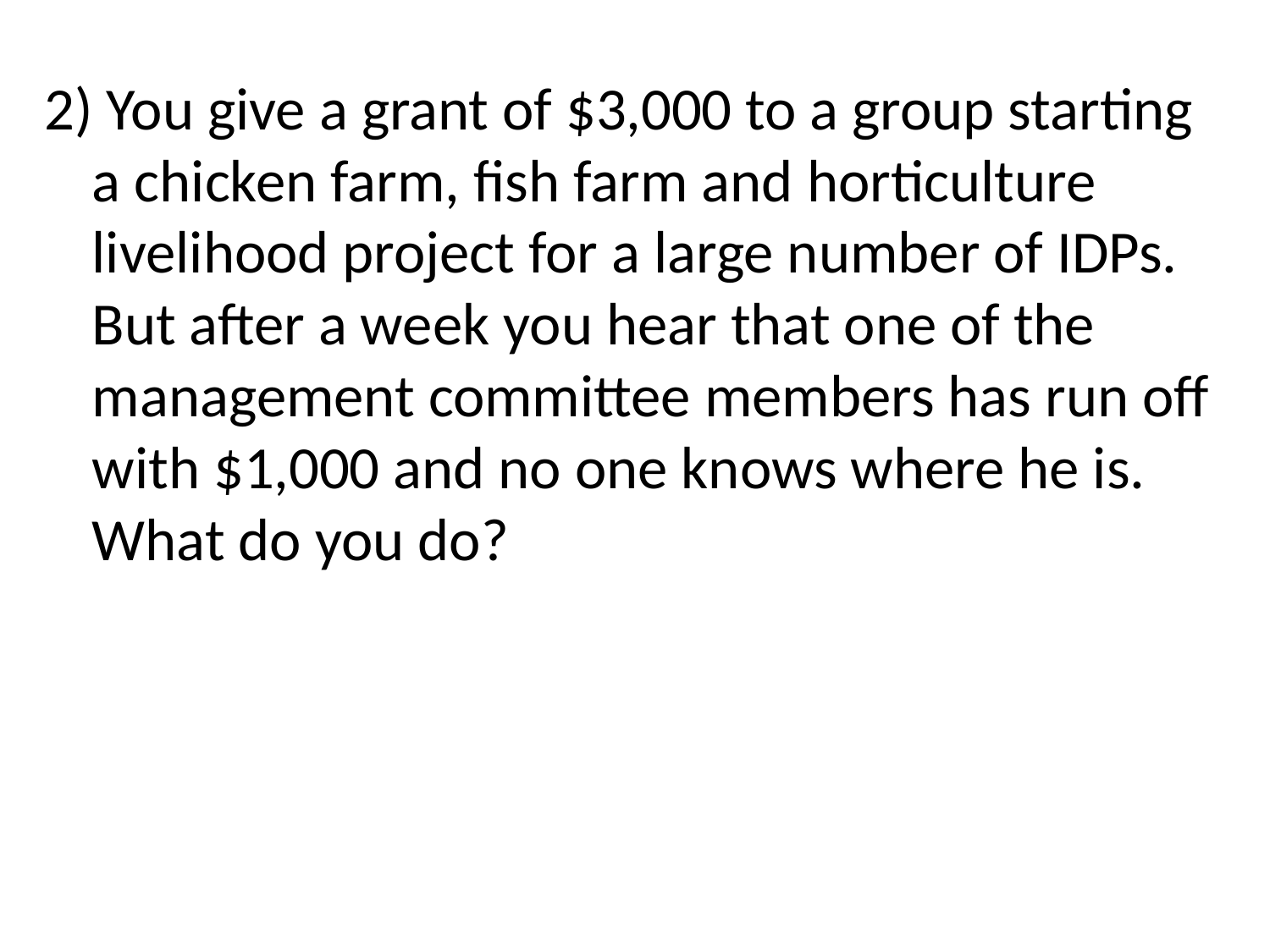

2) You give a grant of $3,000 to a group starting a chicken farm, fish farm and horticulture livelihood project for a large number of IDPs. But after a week you hear that one of the management committee members has run off with $1,000 and no one knows where he is. What do you do?